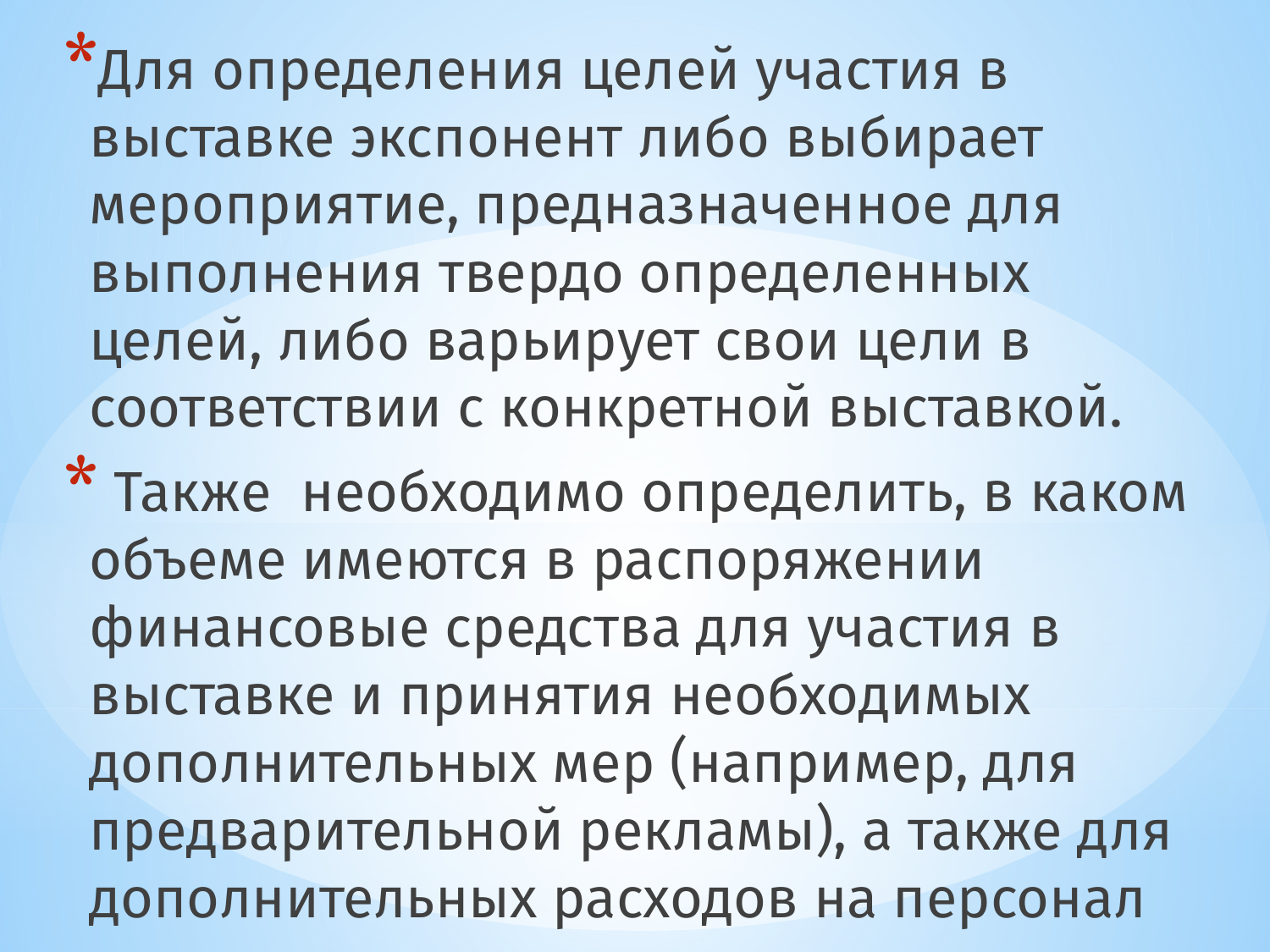

Для определения целей участия в выставке экспонент либо выбирает мероприятие, предназначенное для выполнения твердо определенных целей, либо варьирует свои цели в соответствии с конкретной выставкой.
 Также  необходимо определить, в каком объеме имеются в распоряжении финансовые средства для участия в выставке и принятия необходимых дополнительных мер (например, для предварительной рекламы), а также для дополнительных расходов на персонал
#